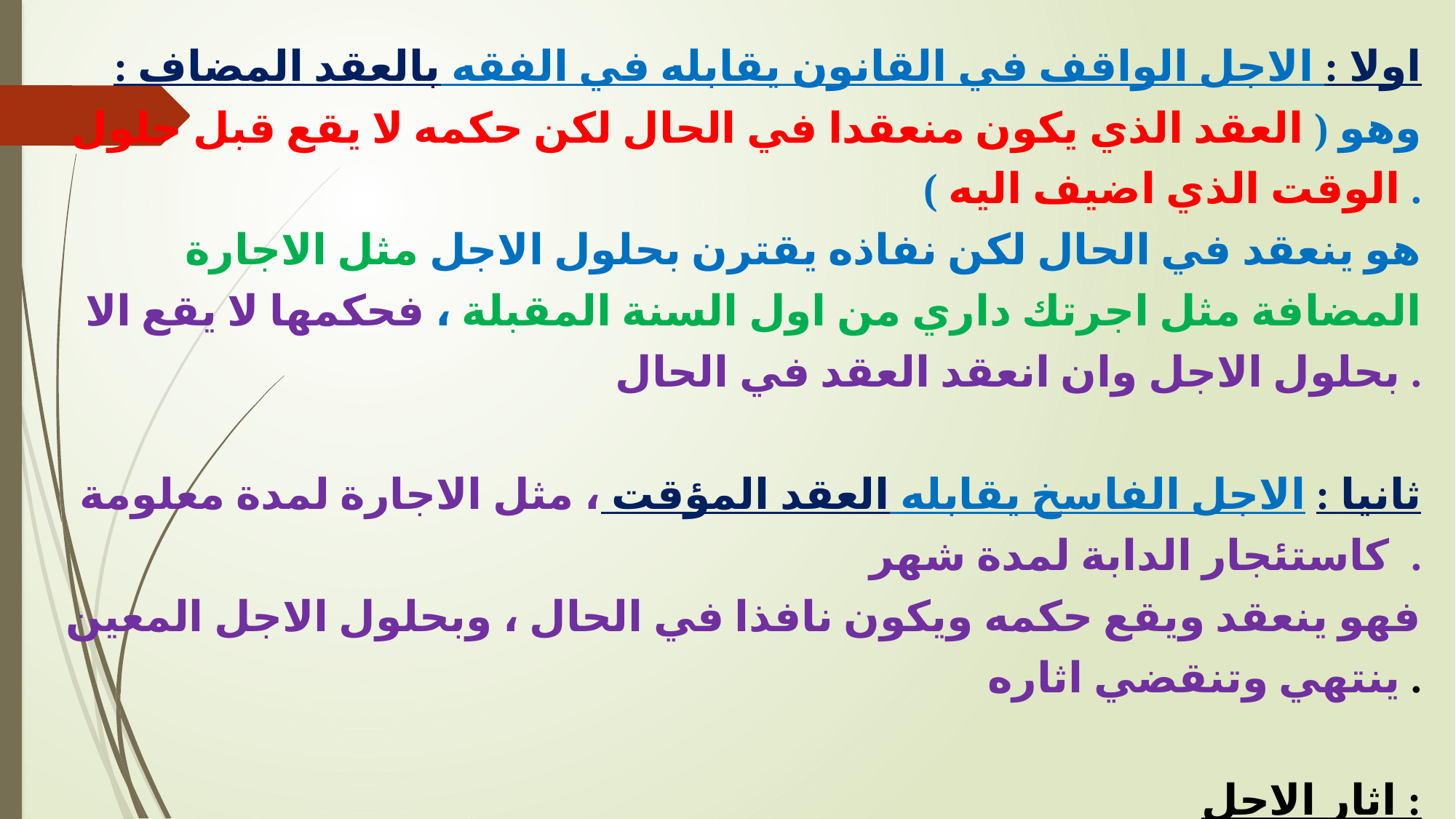

اولا : الاجل الواقف في القانون يقابله في الفقه بالعقد المضاف : وهو ( العقد الذي يكون منعقدا في الحال لكن حكمه لا يقع قبل حلول الوقت الذي اضيف اليه ) .
هو ينعقد في الحال لكن نفاذه يقترن بحلول الاجل مثل الاجارة المضافة مثل اجرتك داري من اول السنة المقبلة ، فحكمها لا يقع الا بحلول الاجل وان انعقد العقد في الحال .

ثانيا : الاجل الفاسخ يقابله العقد المؤقت ، مثل الاجارة لمدة معلومة كاستئجار الدابة لمدة شهر  .
فهو ينعقد ويقع حكمه ويكون نافذا في الحال ، وبحلول الاجل المعين ينتهي وتنقضي اثاره .

اثار الاجل :
العقد المضاف : ينعقد في الحال لكن نفاذه يقترن بحلول الاجل
والعقد الموقوت او المؤقت : ينعقد ويقع حكمه ويكون نافذا في الحال ، وبحلول الاجل المعين ينتهي وتنقضي اثاره